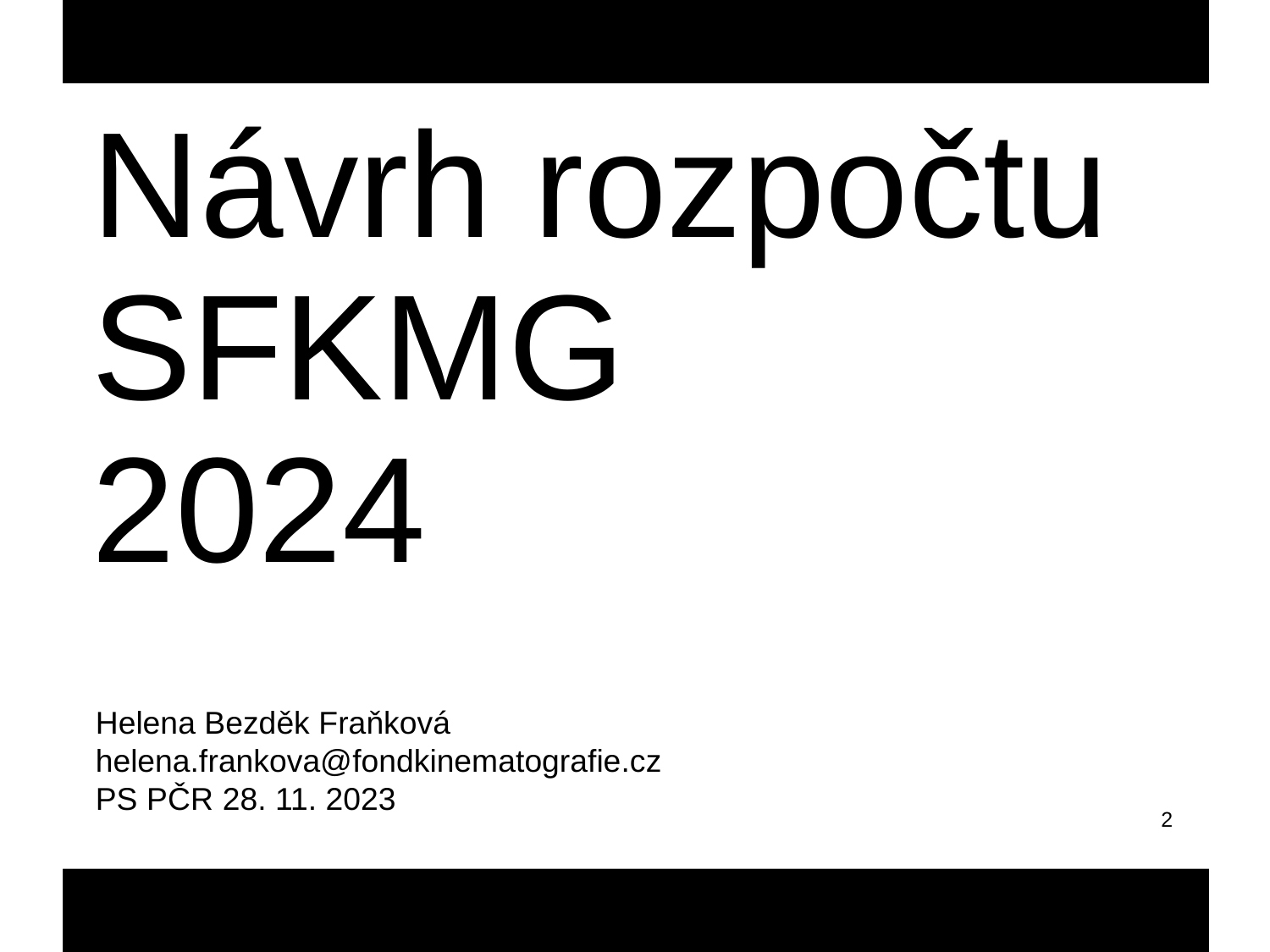

# Návrh rozpočtu SFKMG 2024
Helena Bezděk Fraňková
helena.frankova@fondkinematografie.cz
PS PČR 28. 11. 2023
2